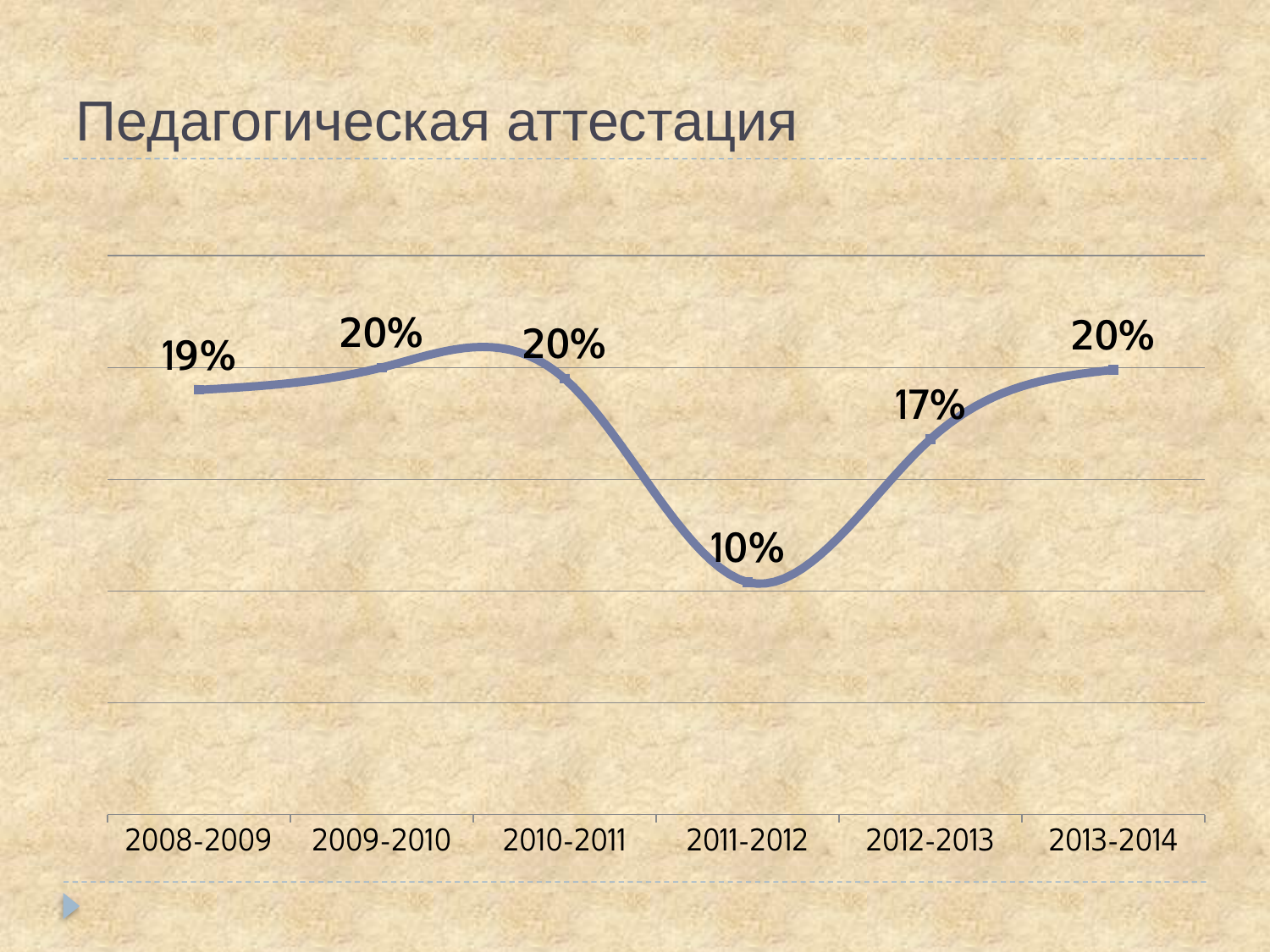

# Педагогическая аттестация

### Chart

| Category | Ряд 1 |
|---|---|
| 2008-2009 | 0.19 |
| 2009-2010 | 0.2 |
| 2010-2011 | 0.195 |
| 2011-2012 | 0.104 |
| 2012-2013 | 0.168 |
| 2013-2014 | 0.199 |